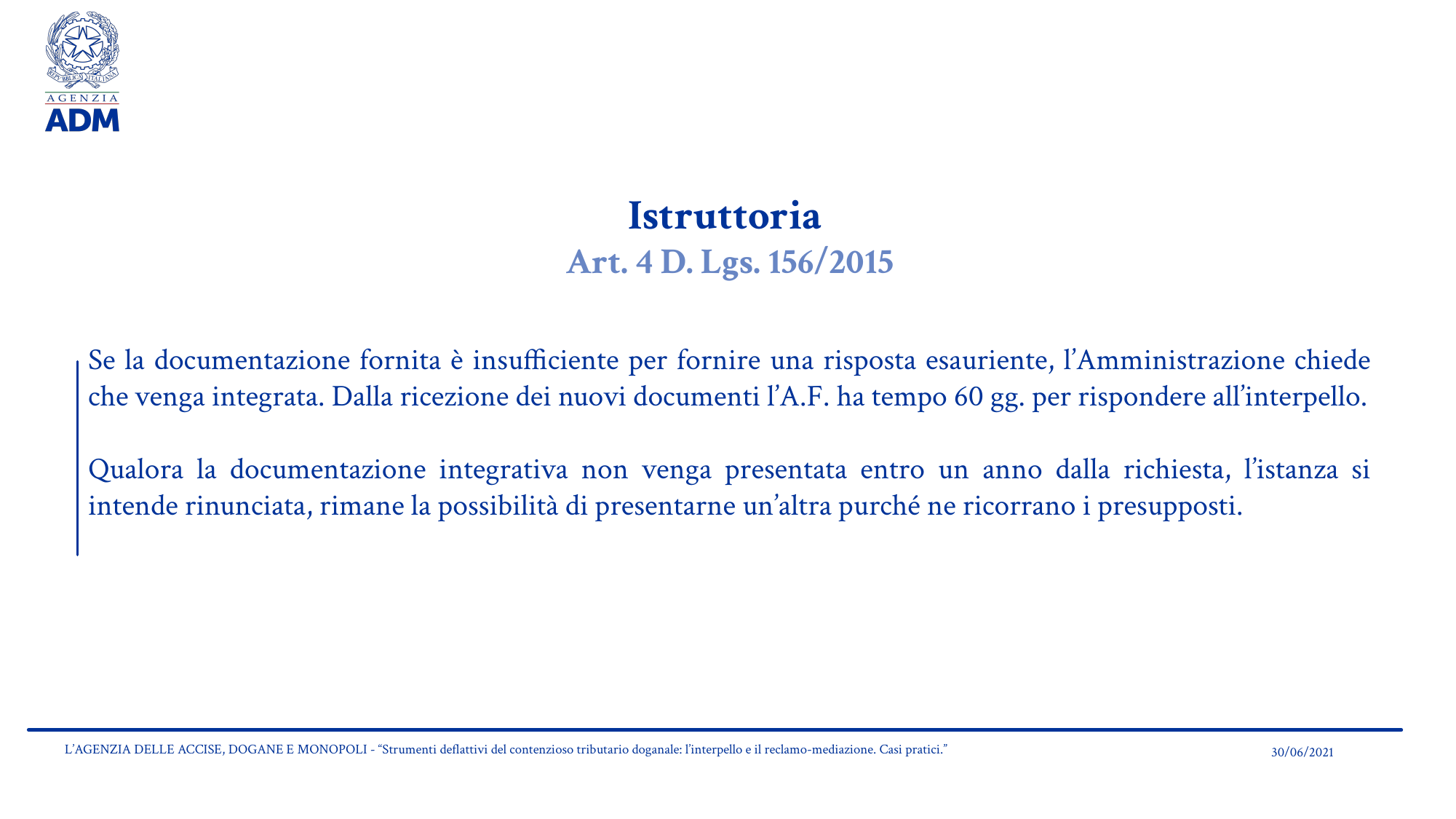

Istruttoria
Art. 4 D. Lgs. 156/2015

Se la documentazione fornita è insufficiente per fornire una risposta esauriente, l’Amministrazione chiede che venga integrata. Dalla ricezione dei nuovi documenti l’A.F. ha tempo 60 gg. per rispondere all’interpello.

Qualora la documentazione integrativa non venga presentata entro un anno dalla richiesta, l’istanza si intende rinunciata, rimane la possibilità di presentarne un’altra purché ne ricorrano i presupposti.

L’AGENZIA DELLE ACCISE, DOGANE E MONOPOLI - “Strumenti deflattivi del contenzioso tributario doganale: l’interpello e il reclamo-mediazione. Casi pratici.”
30/06/2021